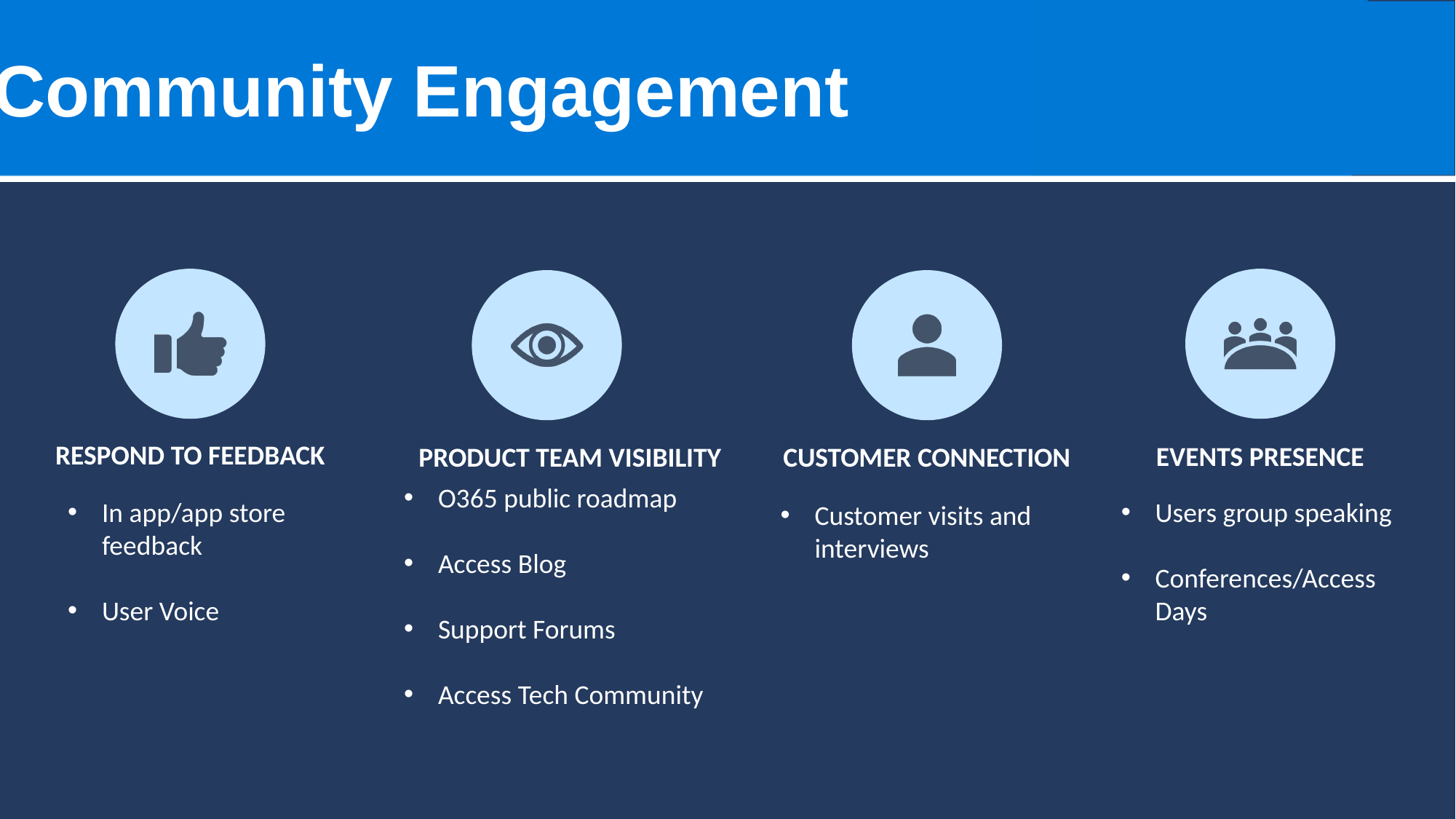

Community Engagement

RESPOND TO FEEDBACK

EVENTS PRESENCE

PRODUCT TEAM VISIBILITY

CUSTOMER CONNECTION
O365 public roadmap

Access Blog

Support Forums

Access Tech Community
Users group speaking

Conferences/Access Days
In app/app store feedback

User Voice

Customer visits and interviews